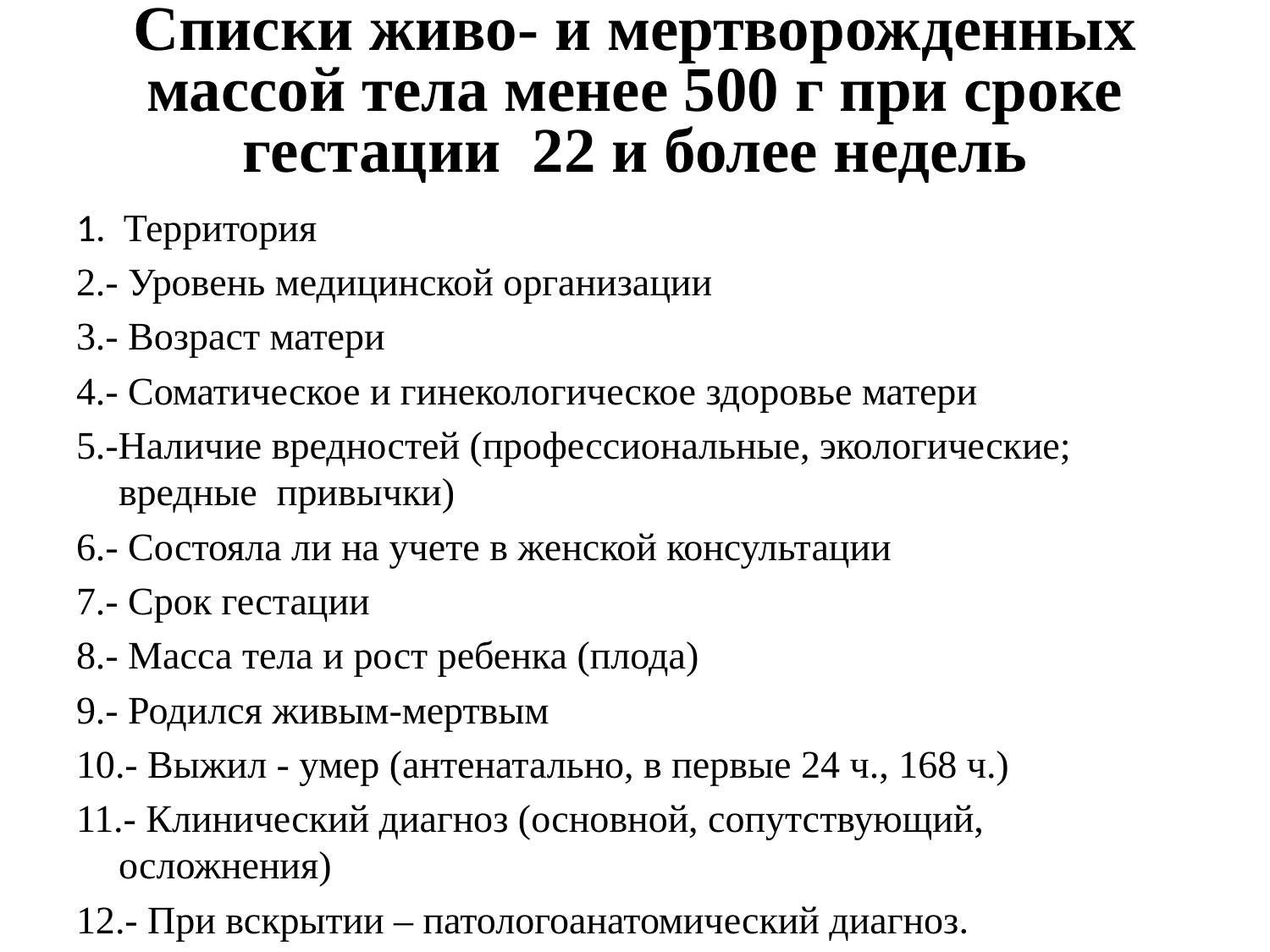

# Списки живо- и мертворожденных массой тела менее 500 г при сроке гестации  22 и более недель
1.  Территория
2.- Уровень медицинской организации
3.- Возраст матери
4.- Соматическое и гинекологическое здоровье матери
5.-Наличие вредностей (профессиональные, экологические; вредные  привычки)
6.- Состояла ли на учете в женской консультации
7.- Срок гестации
8.- Масса тела и рост ребенка (плода)
9.- Родился живым-мертвым
10.- Выжил - умер (антенатально, в первые 24 ч., 168 ч.)
11.- Клинический диагноз (основной, сопутствующий, осложнения)
12.- При вскрытии – патологоанатомический диагноз.